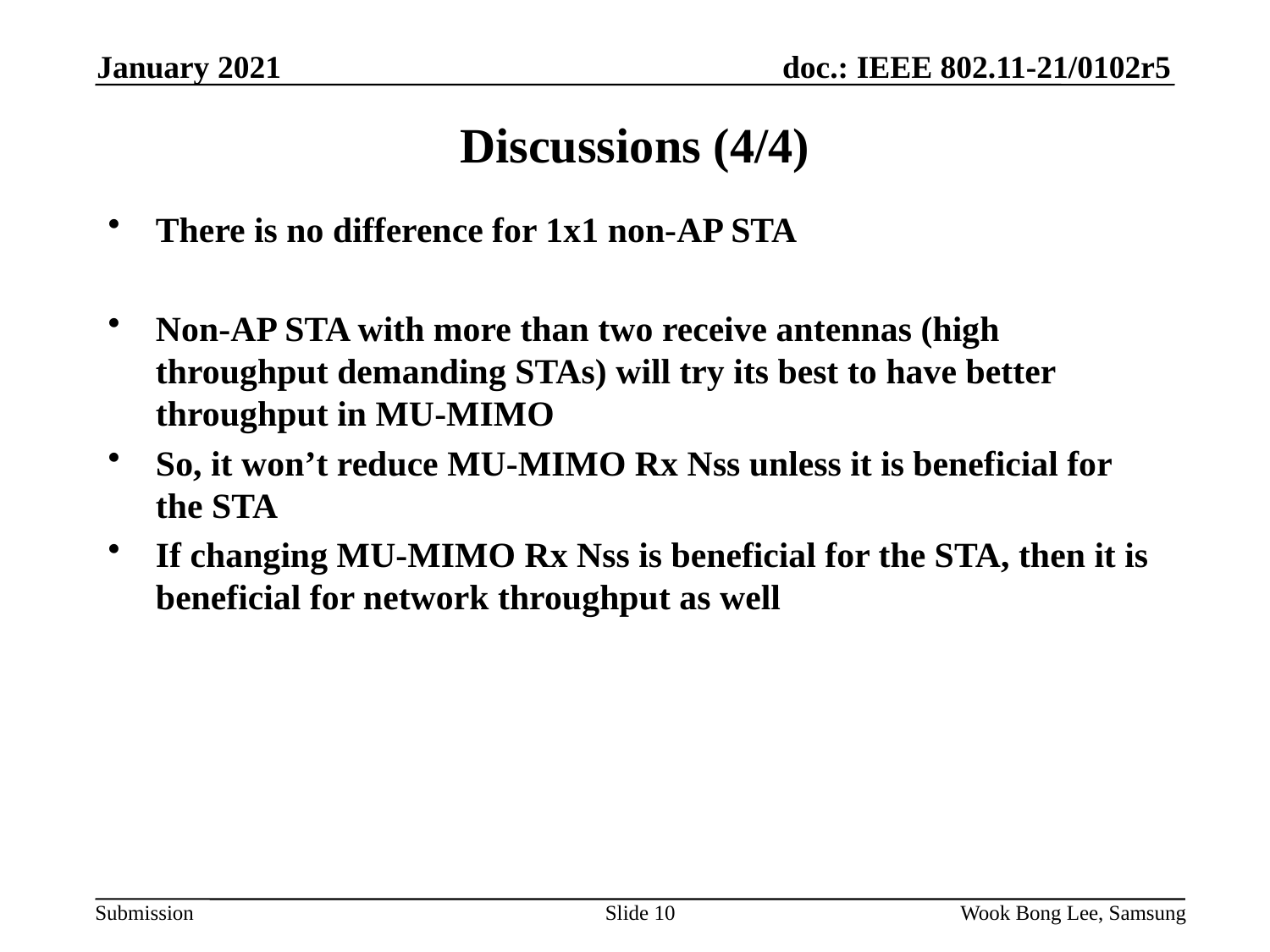

January 2021
# Discussions (4/4)
There is no difference for 1x1 non-AP STA

Non-AP STA with more than two receive antennas (high throughput demanding STAs) will try its best to have better throughput in MU-MIMO
So, it won’t reduce MU-MIMO Rx Nss unless it is beneficial for the STA
If changing MU-MIMO Rx Nss is beneficial for the STA, then it is beneficial for network throughput as well

Slide 10
Wook Bong Lee, Samsung